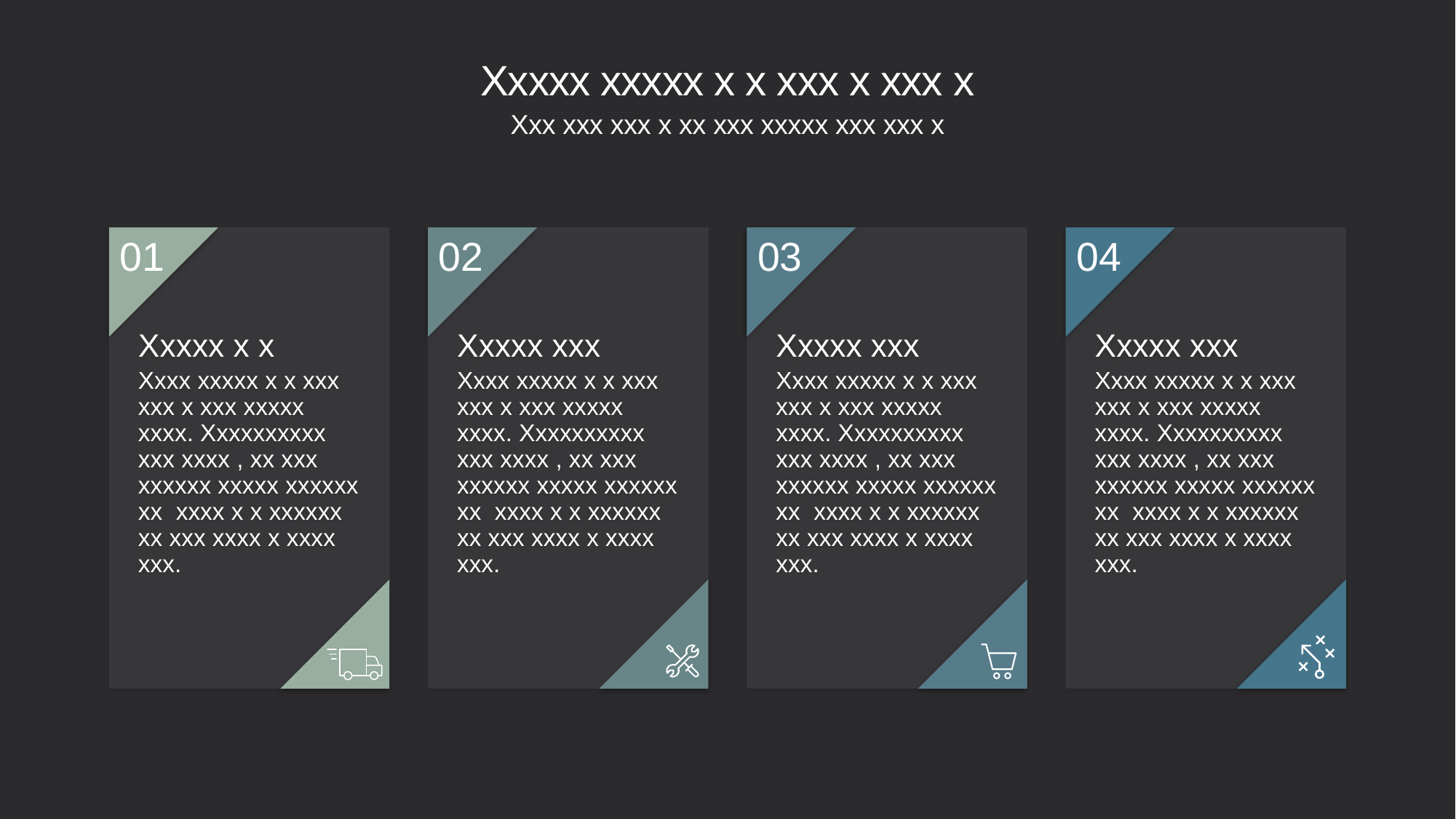

# Xxxxx xxxxx x x xxx x xxx x
Xxx xxx xxx x xx xxx xxxxx xxx xxx x
01
Xxxxx x x
Xxxx xxxxx x x xxx xxx x xxx xxxxx xxxx. Xxxxxxxxxx xxx xxxx , xx xxx xxxxxx xxxxx xxxxxx xx  xxxx x x xxxxxx  xx xxx xxxx x xxxx xxx.
Xxxxx xxx
Xxxx xxxxx x x xxx xxx x xxx xxxxx xxxx. Xxxxxxxxxx xxx xxxx , xx xxx xxxxxx xxxxx xxxxxx xx  xxxx x x xxxxxx  xx xxx xxxx x xxxx xxx.
02
03
Xxxxx xxx
Xxxx xxxxx x x xxx xxx x xxx xxxxx xxxx. Xxxxxxxxxx xxx xxxx , xx xxx xxxxxx xxxxx xxxxxx xx  xxxx x x xxxxxx  xx xxx xxxx x xxxx xxx.
04
Xxxxx xxx
Xxxx xxxxx x x xxx xxx x xxx xxxxx xxxx. Xxxxxxxxxx xxx xxxx , xx xxx xxxxxx xxxxx xxxxxx xx  xxxx x x xxxxxx  xx xxx xxxx x xxxx xxx.